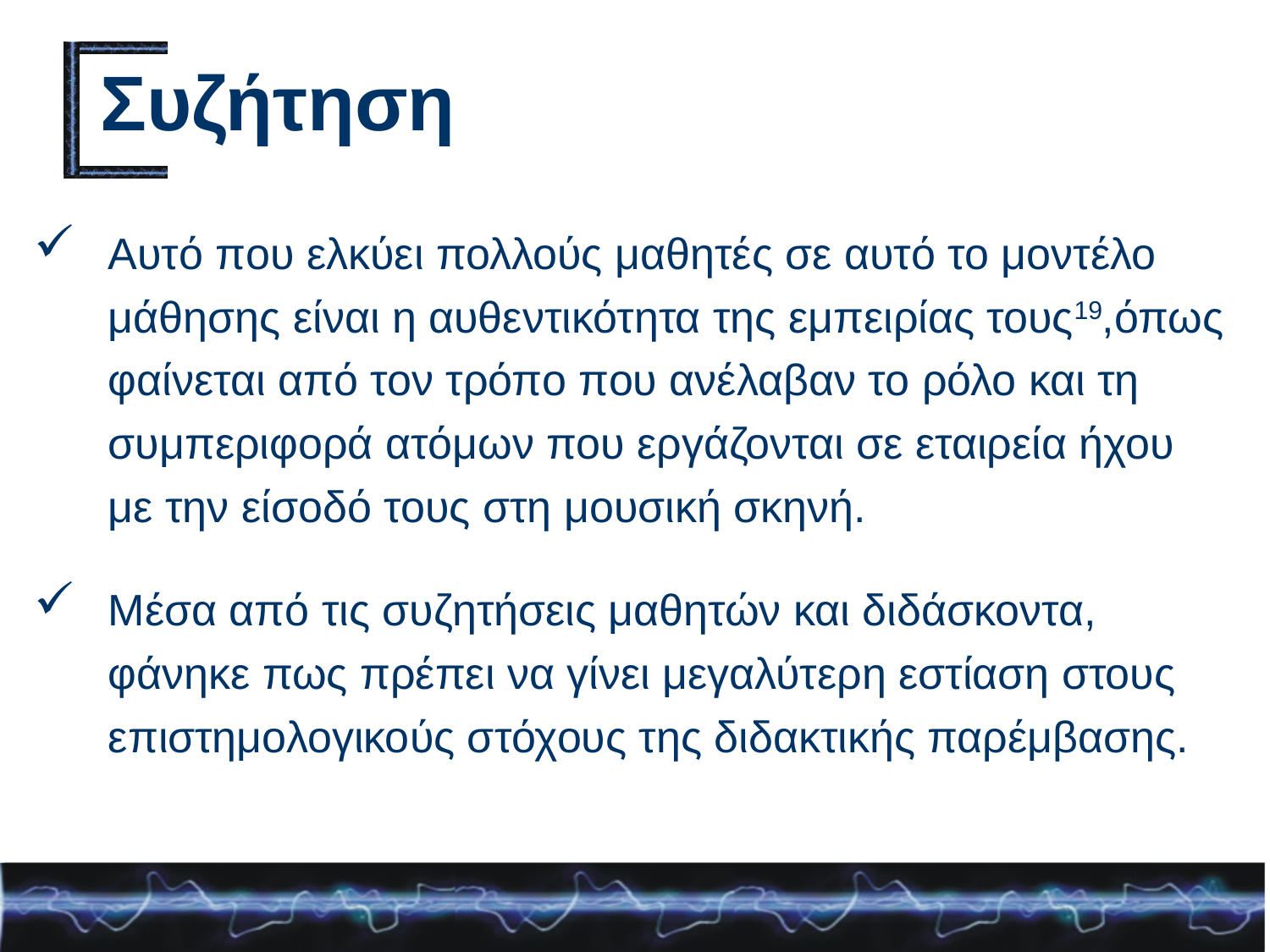

# Συζήτηση
Αυτό που ελκύει πολλούς μαθητές σε αυτό το μοντέλο μάθησης είναι η αυθεντικότητα της εμπειρίας τους19,όπως φαίνεται από τον τρόπο που ανέλαβαν το ρόλο και τη συμπεριφορά ατόμων που εργάζονται σε εταιρεία ήχου με την είσοδό τους στη μουσική σκηνή.
Μέσα από τις συζητήσεις μαθητών και διδάσκοντα, φάνηκε πως πρέπει να γίνει μεγαλύτερη εστίαση στους επιστημολογικούς στόχους της διδακτικής παρέμβασης.